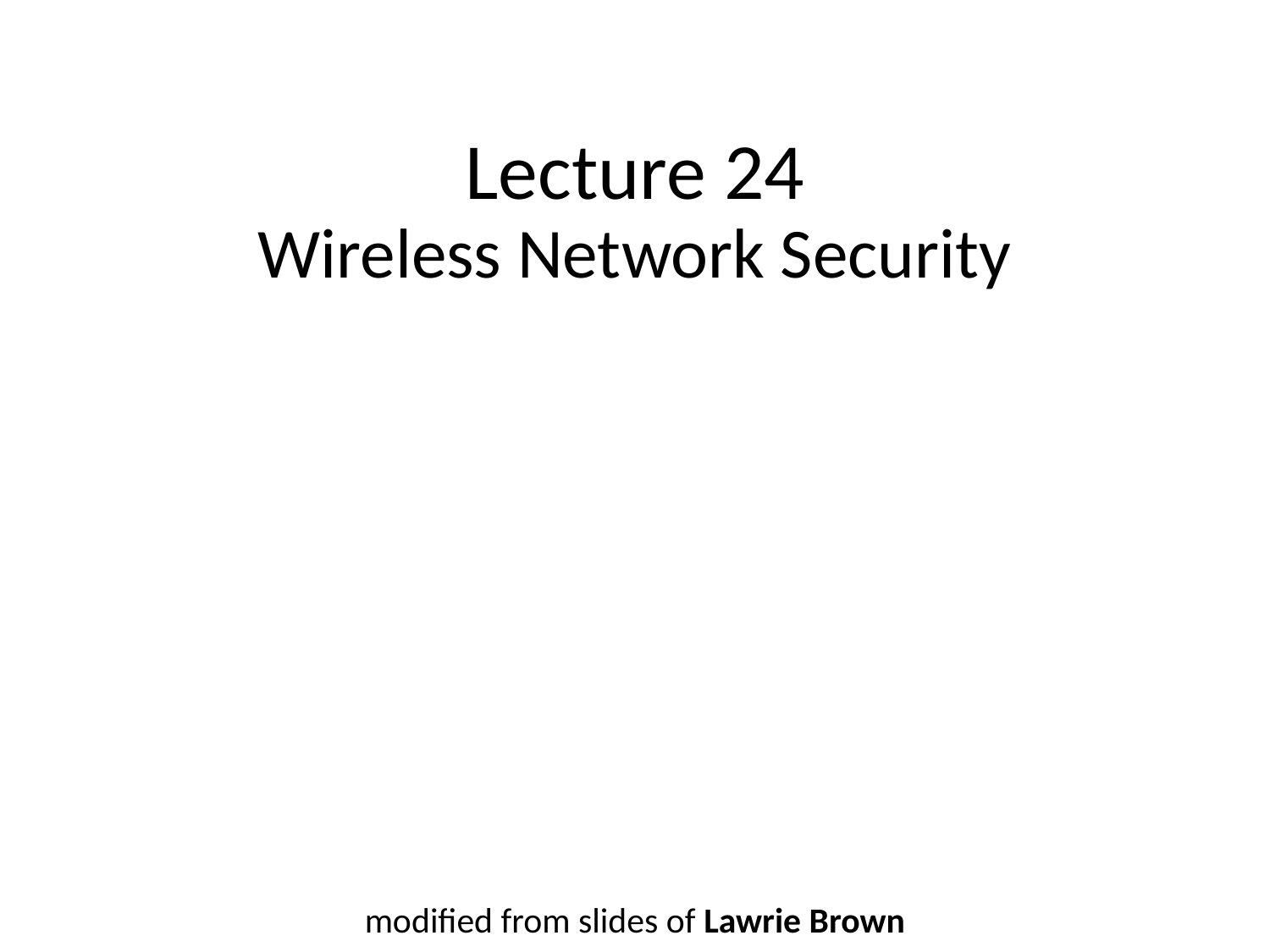

# Lecture 24 Wireless Network Security
modified from slides of Lawrie Brown